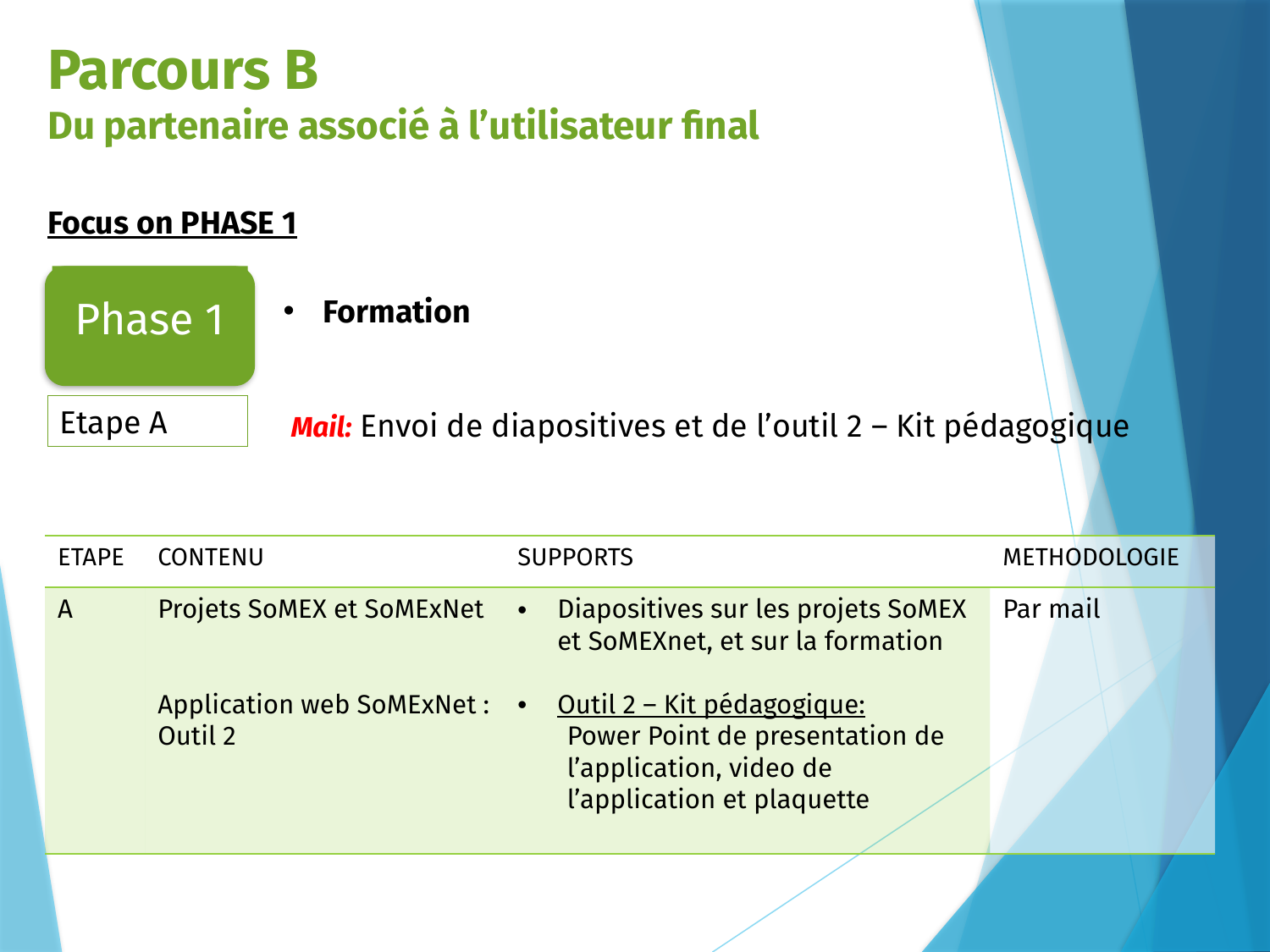

# Parcours B Du partenaire associé à l’utilisateur final
Focus on PHASE 1

Formation

Phase 1
Etape A
Mail: Envoi de diapositives et de l’outil 2 – Kit pédagogique
| ETAPE | CONTENU | SUPPORTS | METHODOLOGIE |
| --- | --- | --- | --- |
| A | Projets SoMEX et SoMExNet Application web SoMExNet : Outil 2 | Diapositives sur les projets SoMEX et SoMEXnet, et sur la formation Outil 2 – Kit pédagogique: Power Point de presentation de l’application, video de l’application et plaquette | Par mail |